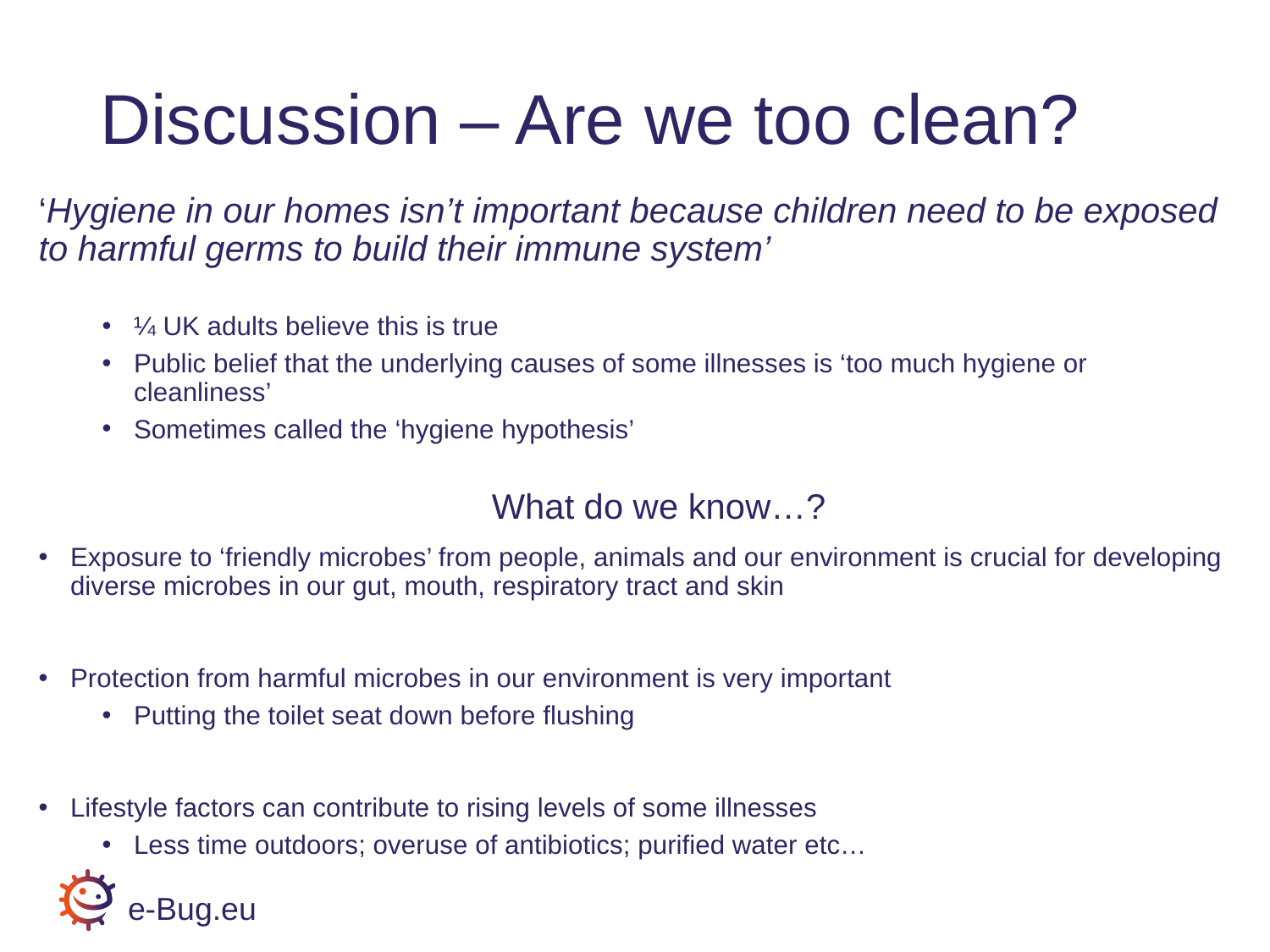

# Discussion – Are we too clean?
‘Hygiene in our homes isn’t important because children need to be exposed to harmful germs to build their immune system’

¼ UK adults believe this is true
Public belief that the underlying causes of some illnesses is ‘too much hygiene or cleanliness’
Sometimes called the ‘hygiene hypothesis’

What do we know…?
Exposure to ‘friendly microbes’ from people, animals and our environment is crucial for developing diverse microbes in our gut, mouth, respiratory tract and skin

Protection from harmful microbes in our environment is very important
Putting the toilet seat down before flushing

Lifestyle factors can contribute to rising levels of some illnesses
Less time outdoors; overuse of antibiotics; purified water etc…
e-Bug.eu